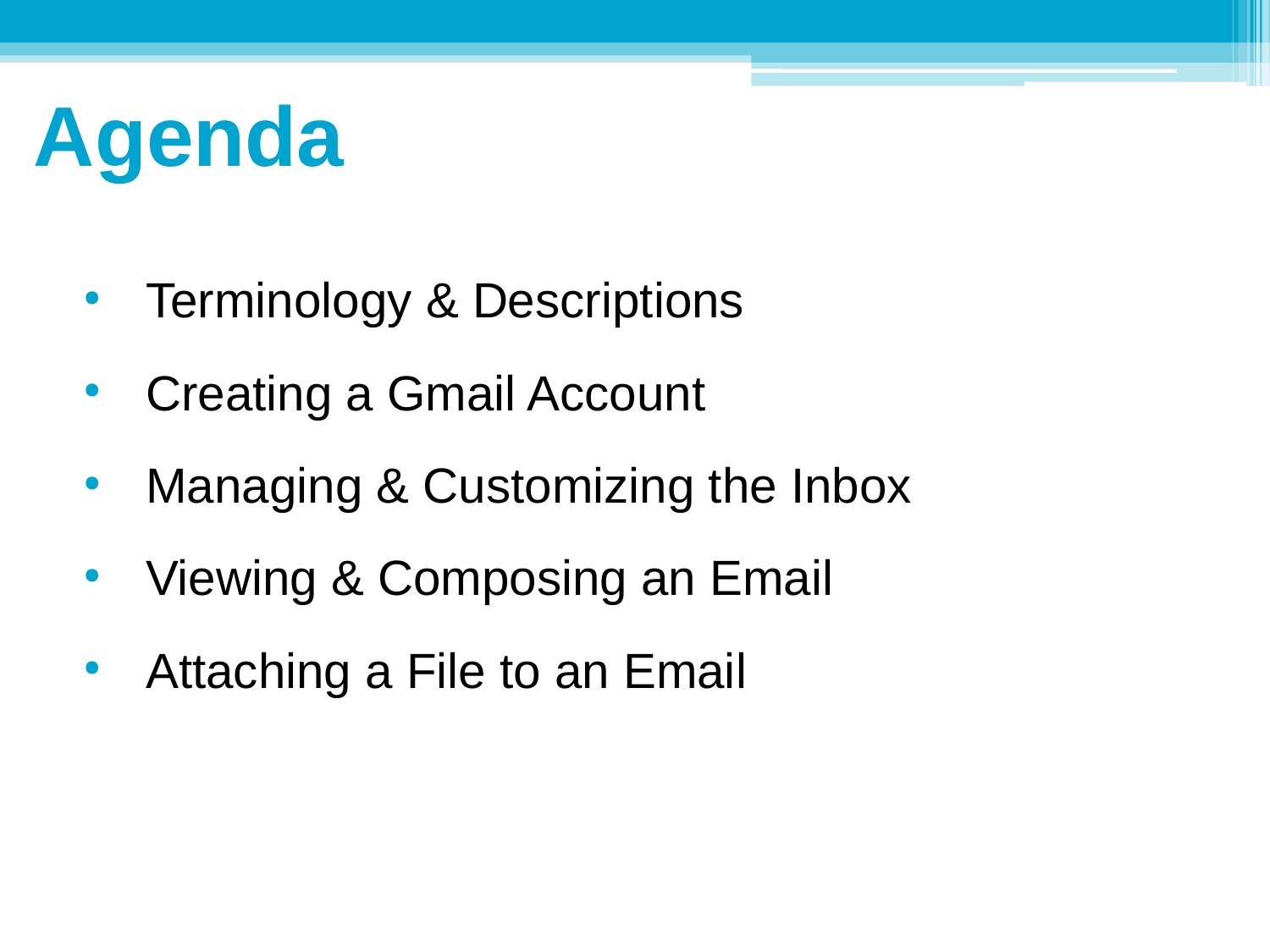

# Agenda
Terminology & Descriptions
Creating a Gmail Account
Managing & Customizing the Inbox
Viewing & Composing an Email
Attaching a File to an Email